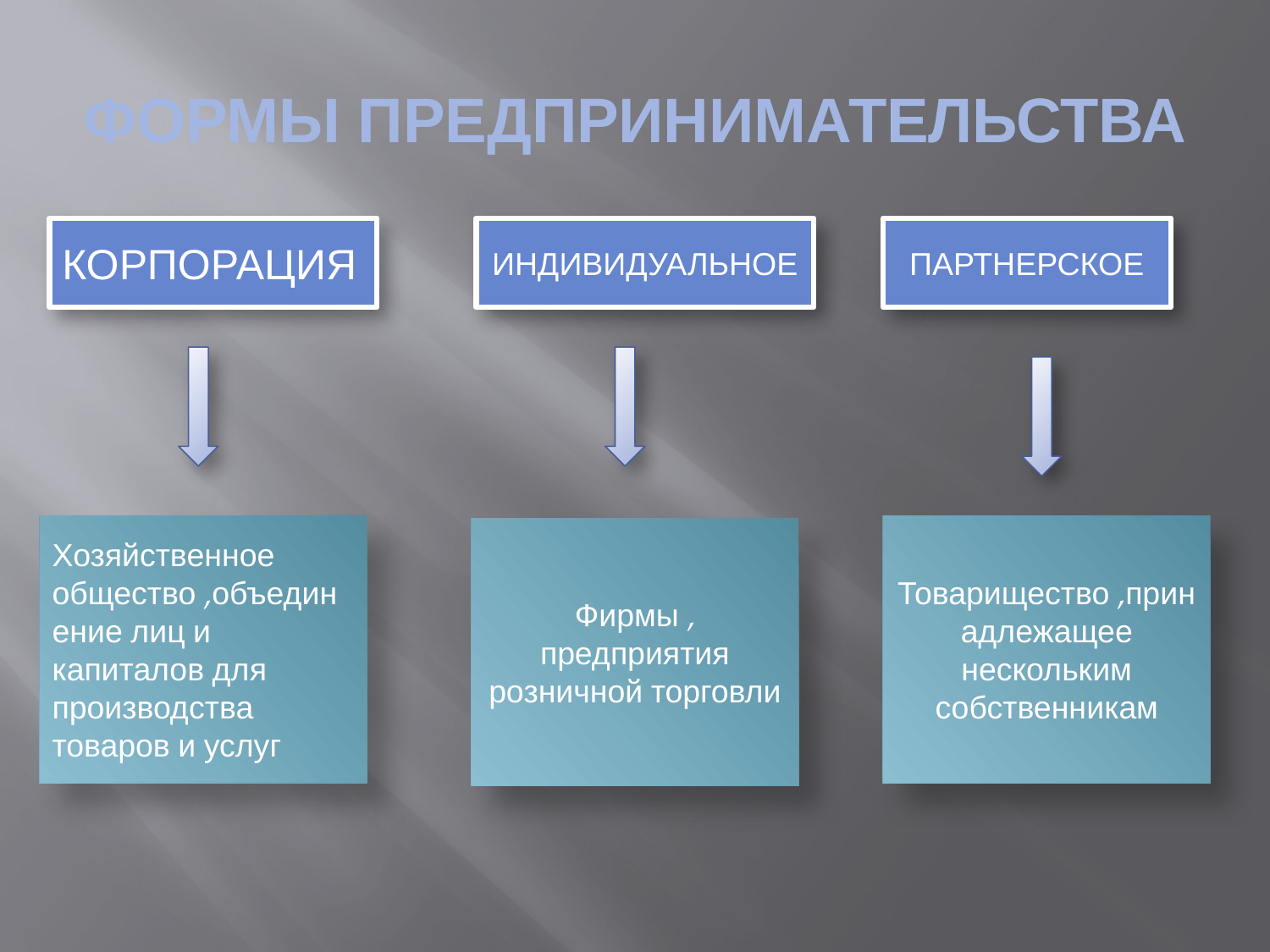

# ФОРМЫ ПРЕДПРИНИМАТЕЛЬСТВА
КОРПОРАЦИЯ
ИНДИВИДУАЛЬНОЕ
ПАРТНЕРСКОЕ

Хозяйственное общество ,объединение лиц и капиталов для производства товаров и услуг
Товарищество ,принадлежащее нескольким собственникам
Фирмы , предприятия розничной торговли